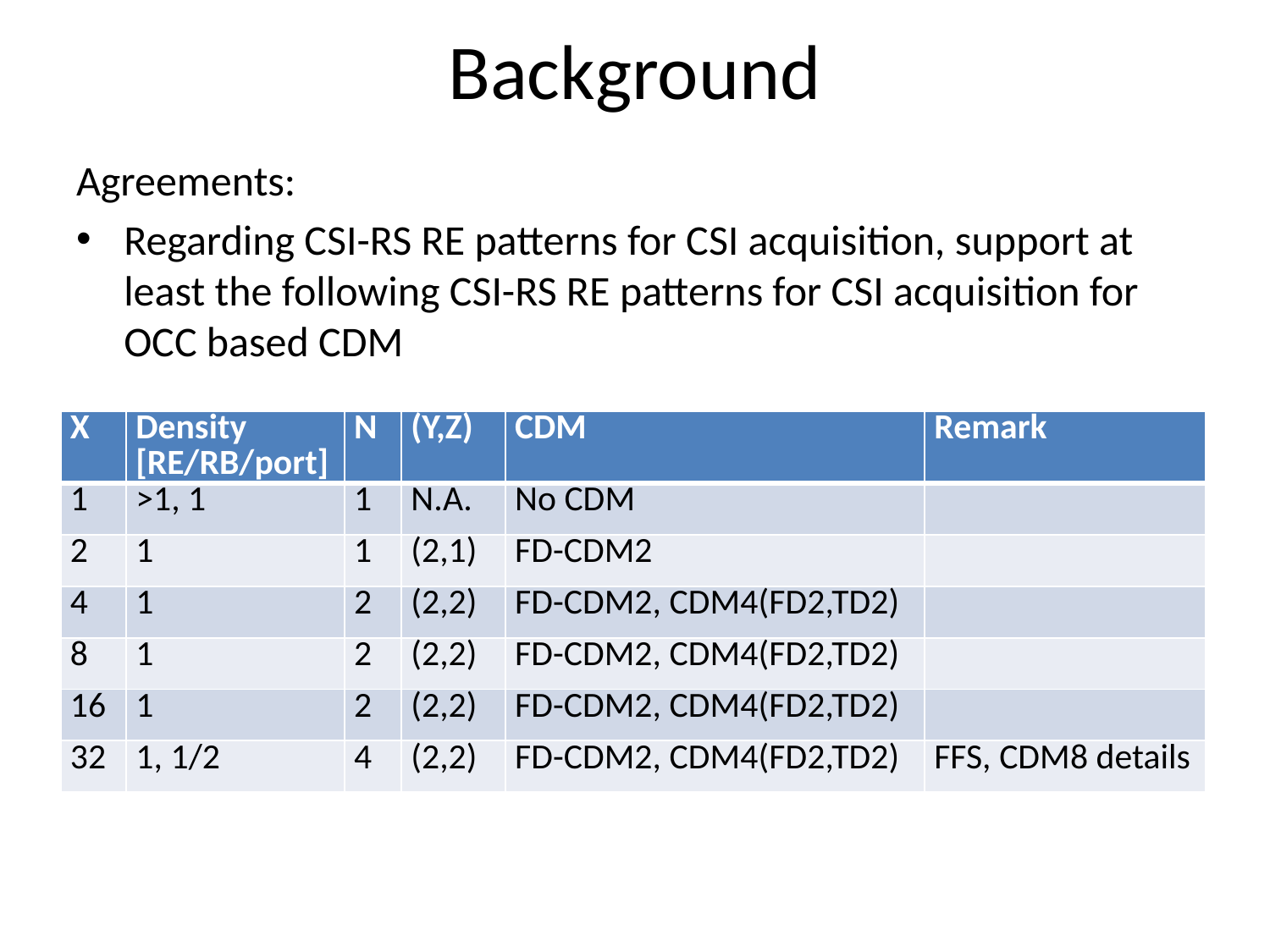

# Background
Agreements:
Regarding CSI-RS RE patterns for CSI acquisition, support at least the following CSI-RS RE patterns for CSI acquisition for OCC based CDM
| X | Density [RE/RB/port] | N | (Y,Z) | CDM | Remark |
| --- | --- | --- | --- | --- | --- |
| 1 | >1, 1 | 1 | N.A. | No CDM |  |
| 2 | 1 | 1 | (2,1) | FD-CDM2 |  |
| 4 | 1 | 2 | (2,2) | FD-CDM2, CDM4(FD2,TD2) |  |
| 8 | 1 | 2 | (2,2) | FD-CDM2, CDM4(FD2,TD2) |  |
| 16 | 1 | 2 | (2,2) | FD-CDM2, CDM4(FD2,TD2) |  |
| 32 | 1, 1/2 | 4 | (2,2) | FD-CDM2, CDM4(FD2,TD2) | FFS, CDM8 details |